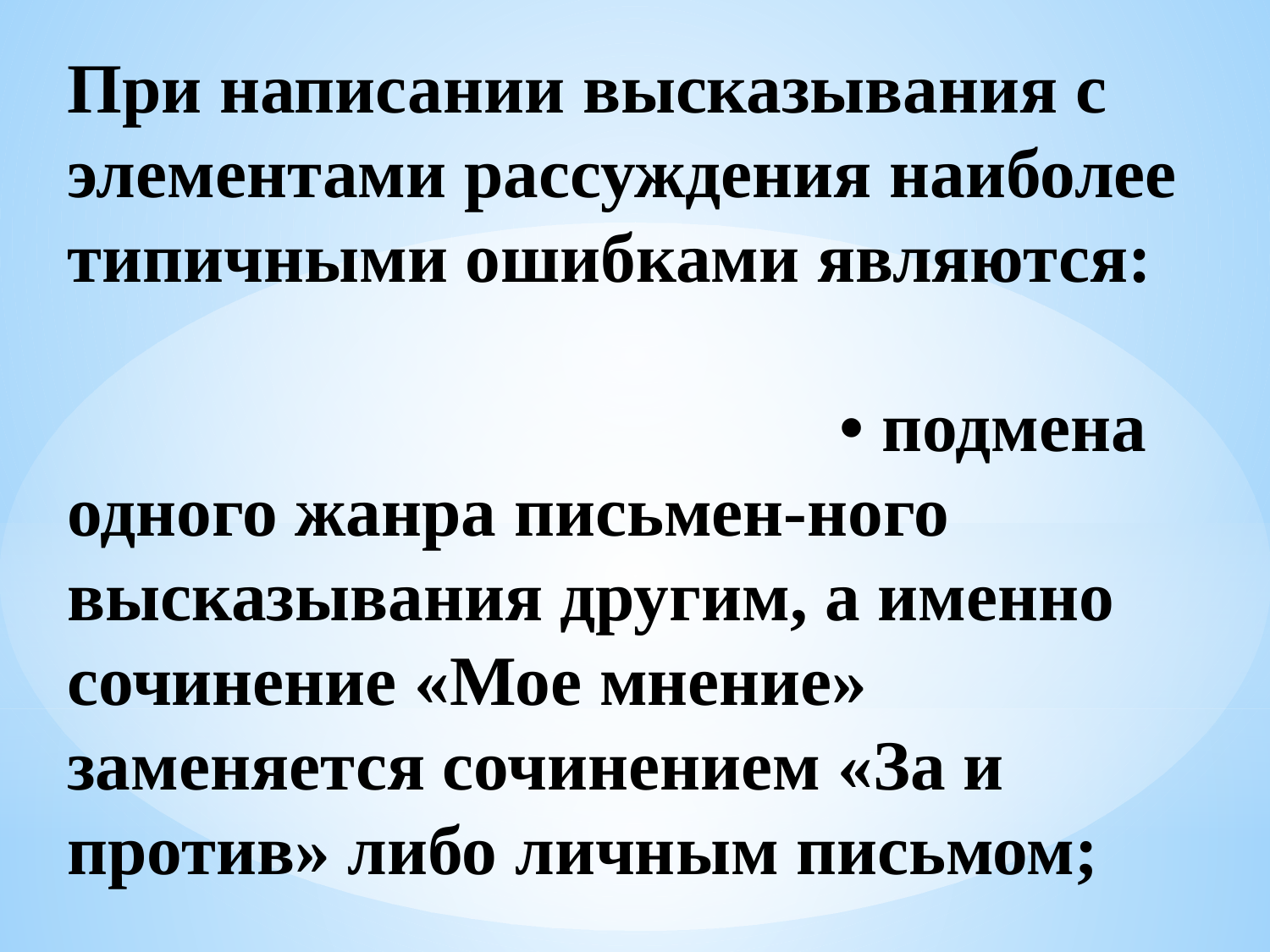

При написании высказывания с элементами рассуждения наиболее типичными ошибками являются:                                                                                                                • подмена одного жанра письмен-ного высказывания другим, а именно сочинение «Мое мнение» заменяется сочинением «За и против» либо личным письмом;